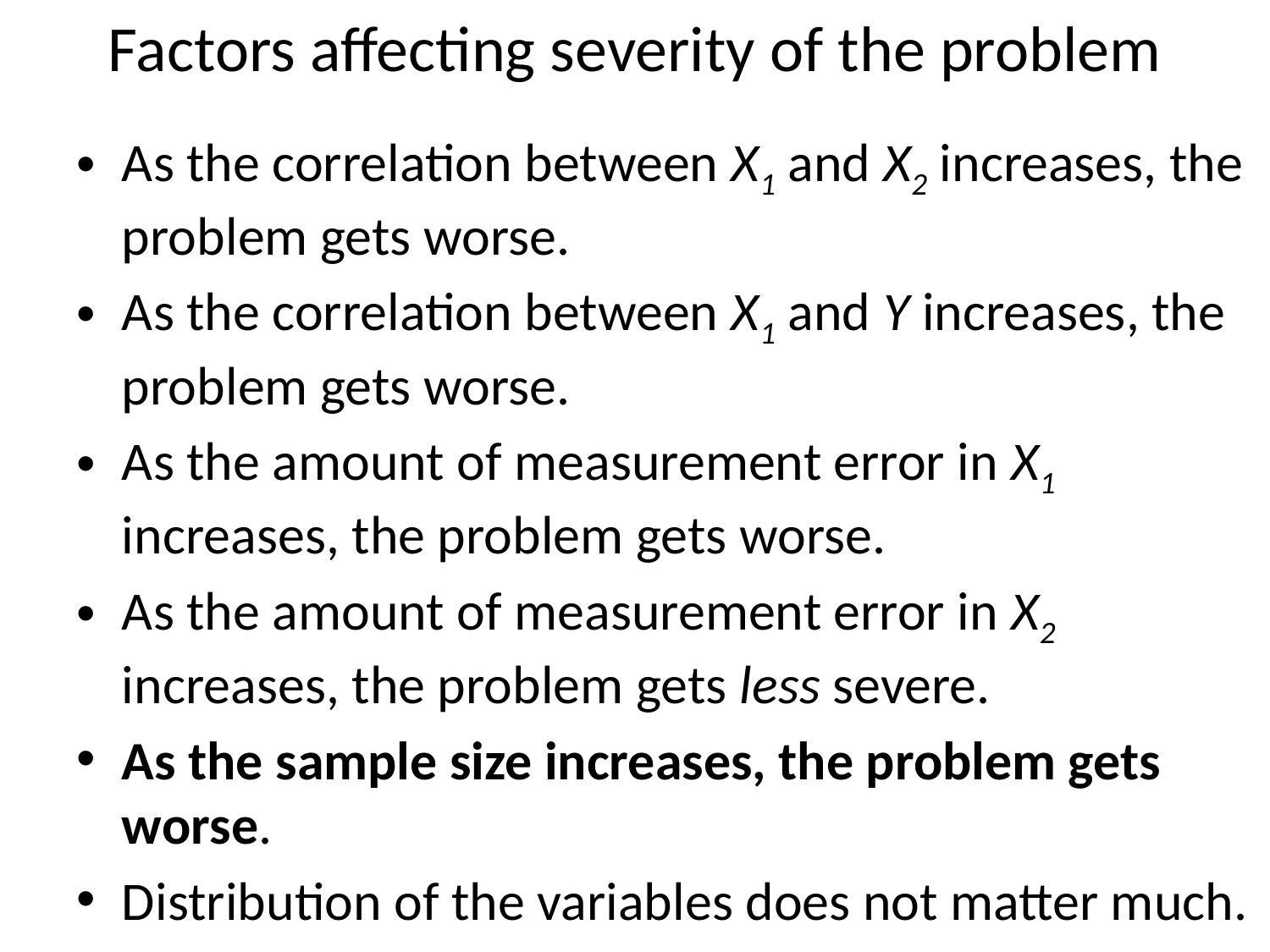

# Factors affecting severity of the problem
As the correlation between X1 and X2 increases, the problem gets worse.
As the correlation between X1 and Y increases, the problem gets worse.
As the amount of measurement error in X1 increases, the problem gets worse.
As the amount of measurement error in X2 increases, the problem gets less severe.
As the sample size increases, the problem gets worse.
Distribution of the variables does not matter much.